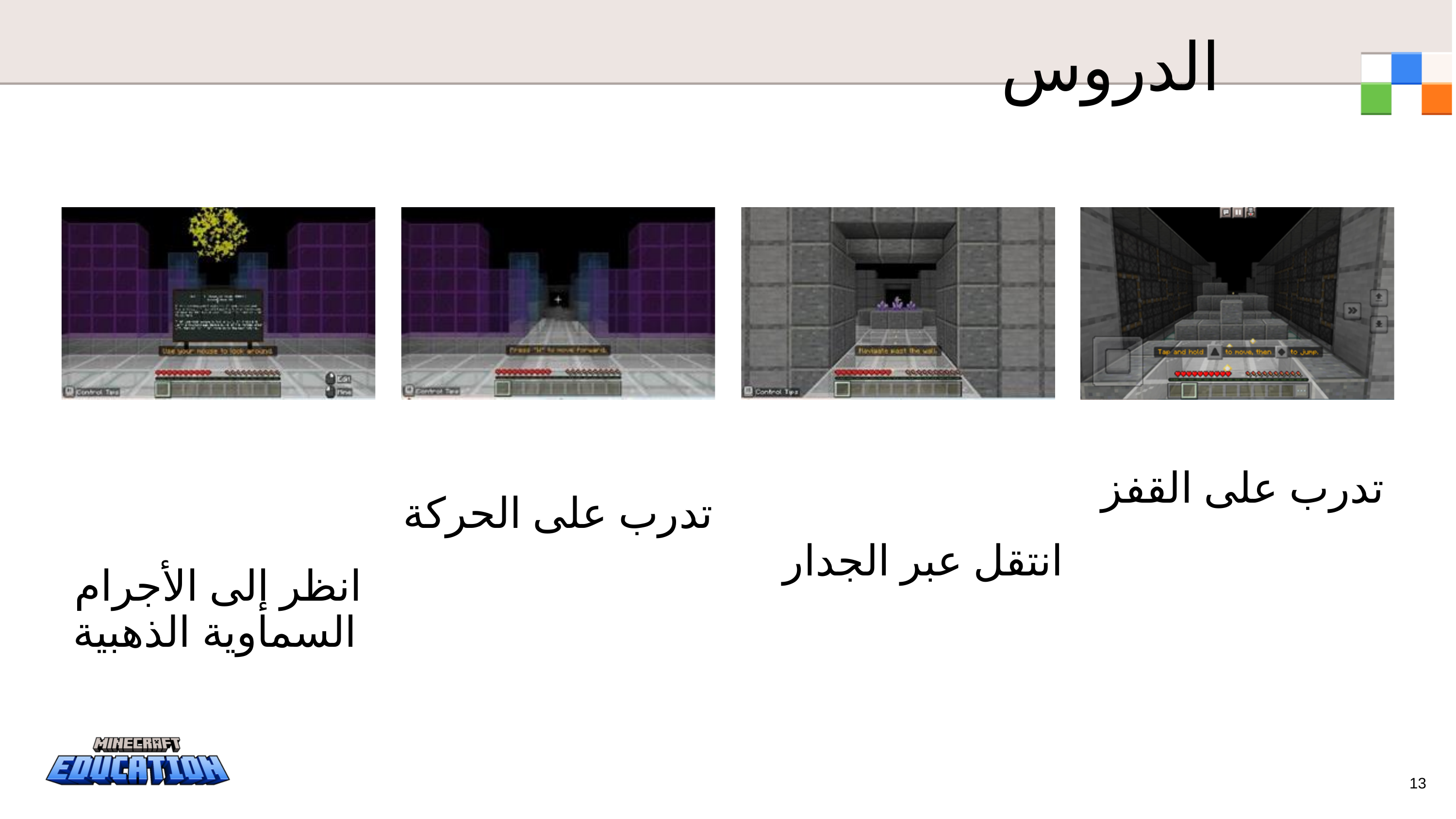

الدروس

تدرب على القفز
تدرب على الحركة
انتقل عبر الجدار
انظر إلى الأجرام السماوية الذهبية

13